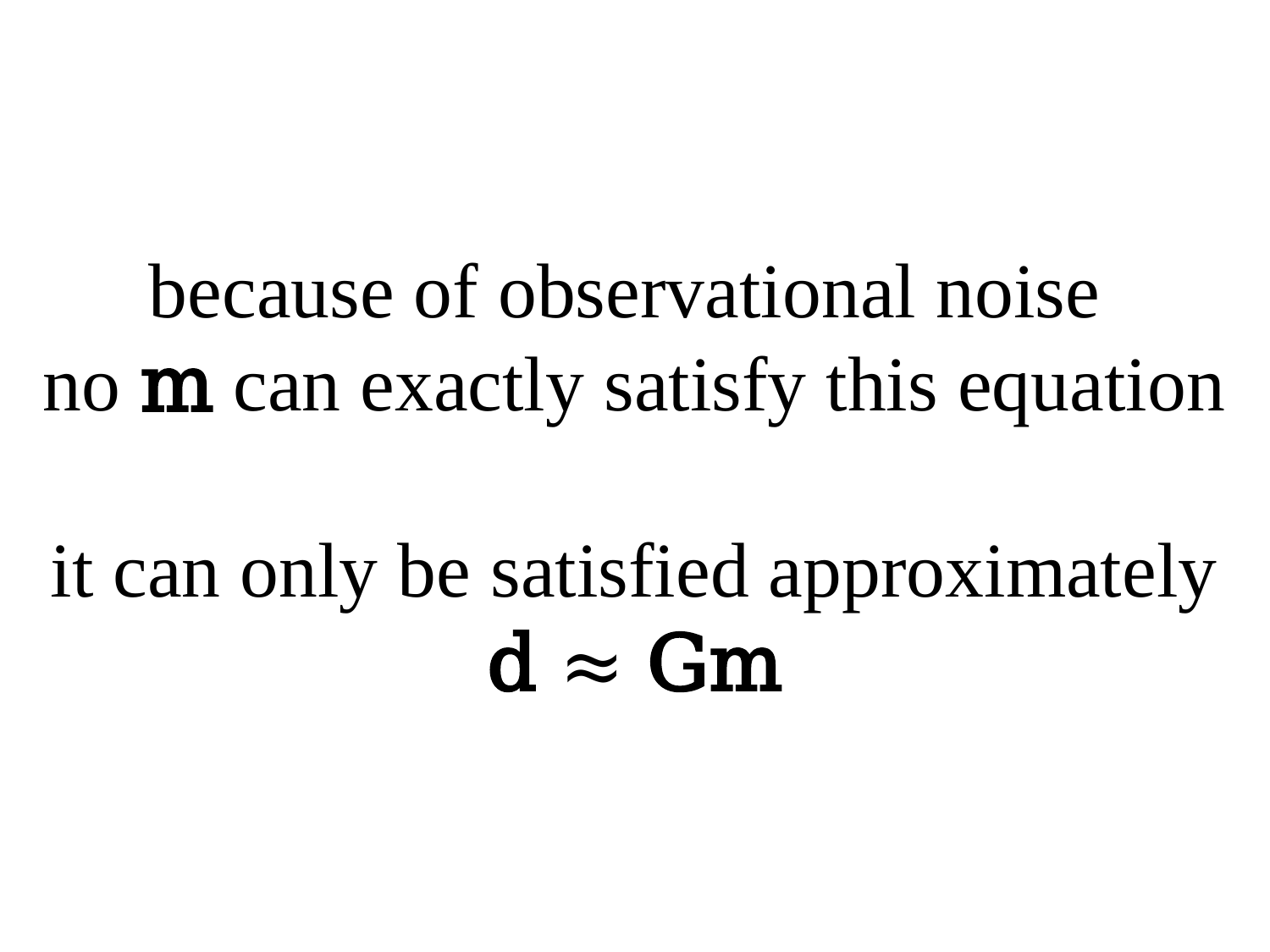

# because of observational noise no m can exactly satisfy this equation it can only be satisfied approximately d ≈ Gm